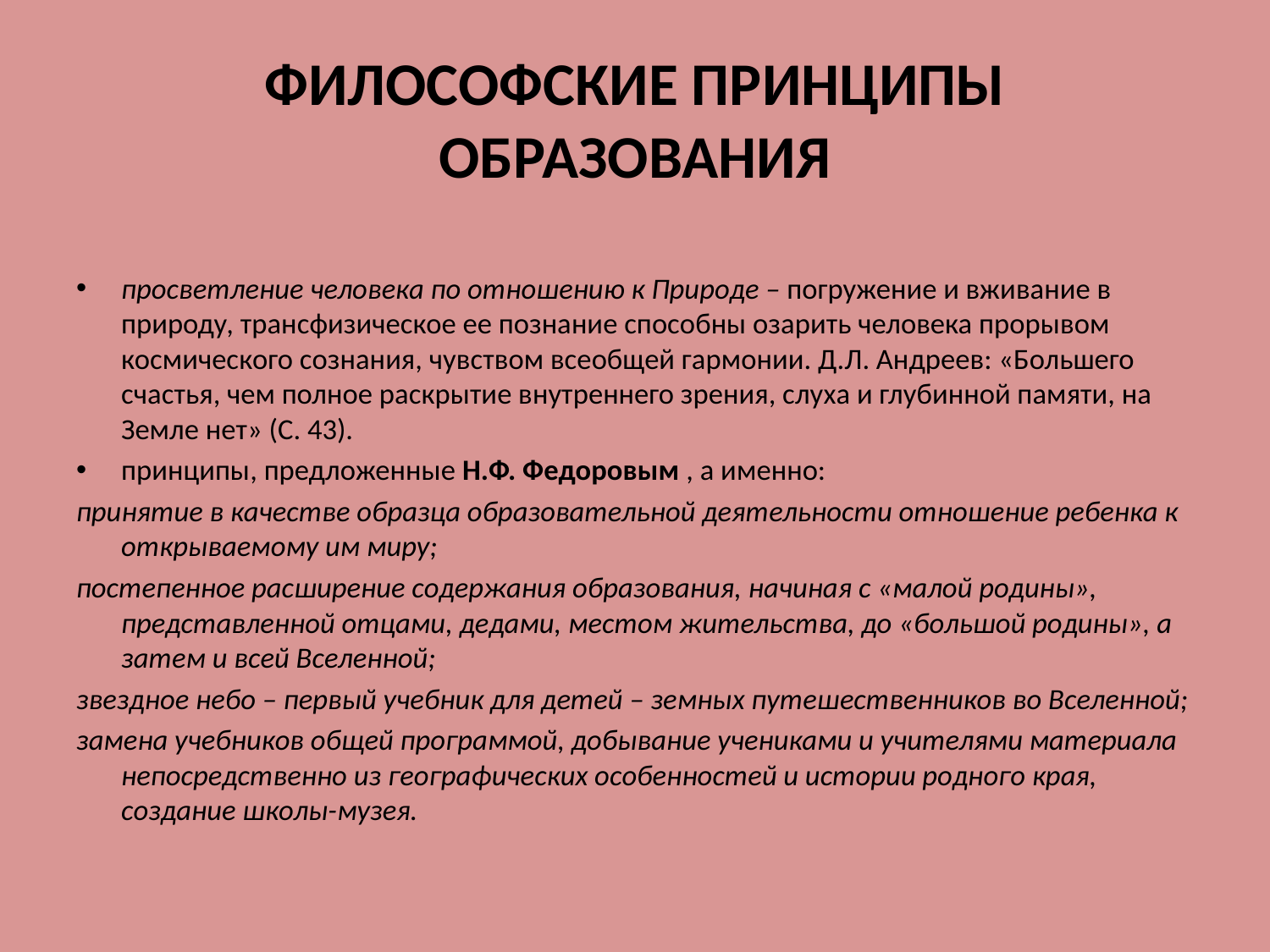

# ФИЛОСОФСКИЕ ПРИНЦИПЫ ОБРАЗОВАНИЯ

просветление человека по отношению к Природе – погружение и вживание в природу, трансфизическое ее познание способны озарить человека прорывом космического сознания, чувством всеобщей гармонии. Д.Л. Андреев: «Большего счастья, чем полное раскрытие внутреннего зрения, слуха и глубинной памяти, на Земле нет» (С. 43).
принципы, предложенные Н.Ф. Федоровым , а именно:
принятие в качестве образца образовательной деятельности отношение ребенка к открываемому им миру;
постепенное расширение содержания образования, начиная с «малой родины», представленной отцами, дедами, местом жительства, до «большой родины», а затем и всей Вселенной;
звездное небо – первый учебник для детей – земных путешественников во Вселенной;
замена учебников общей программой, добывание учениками и учителями материала непосредственно из географических особенностей и истории родного края, создание школы-музея.